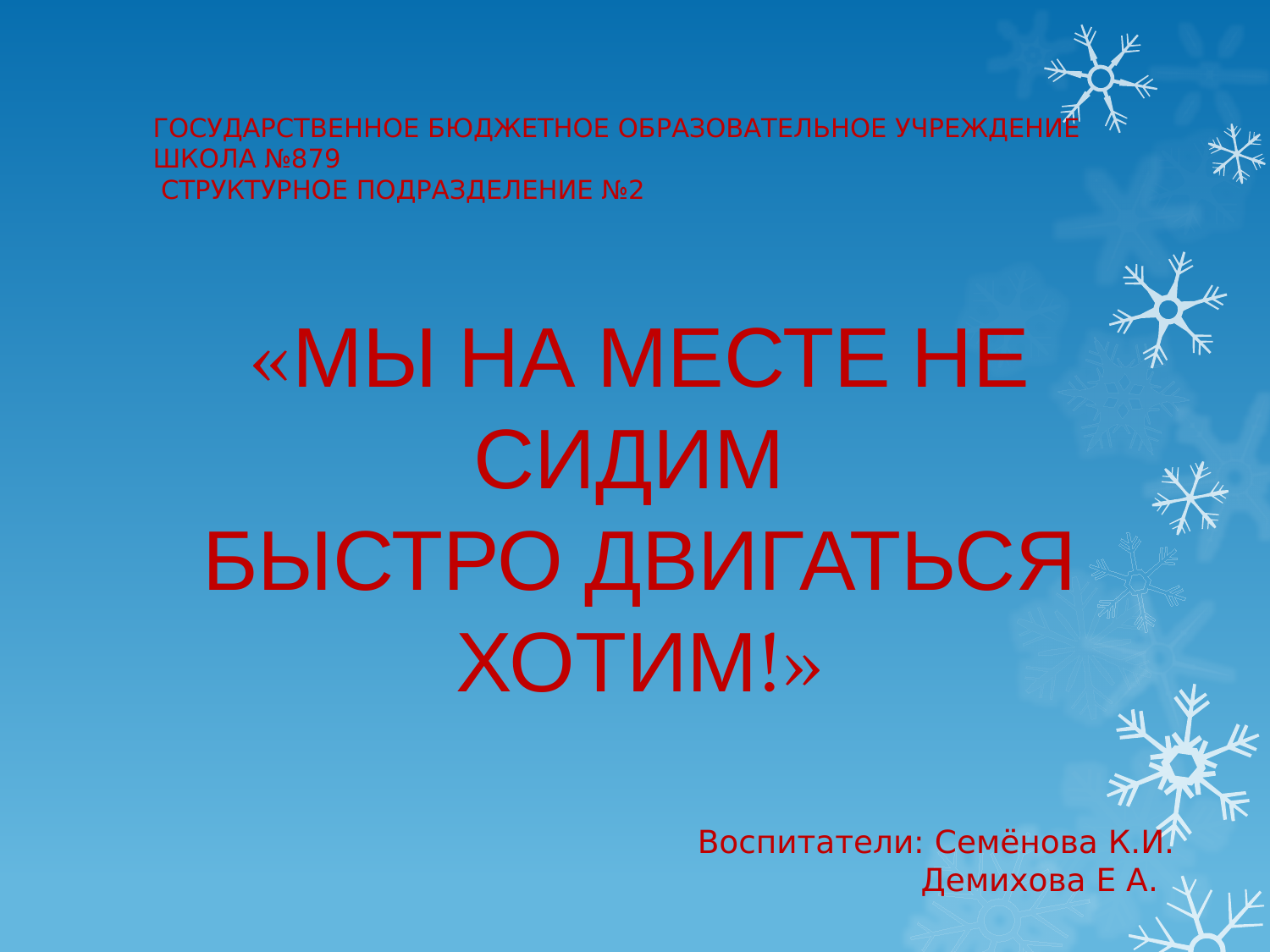

# ГОСУДАРСТВЕННОЕ БЮДЖЕТНОЕ ОБРАЗОВАТЕЛЬНОЕ УЧРЕЖДЕНИЕ ШКОЛА №879 СТРУКТУРНОЕ ПОДРАЗДЕЛЕНИЕ №2
«МЫ НА МЕСТЕ НЕ СИДИМ
БЫСТРО ДВИГАТЬСЯ ХОТИМ!»
Воспитатели: Семёнова К.И.
                      Демихова Е А.